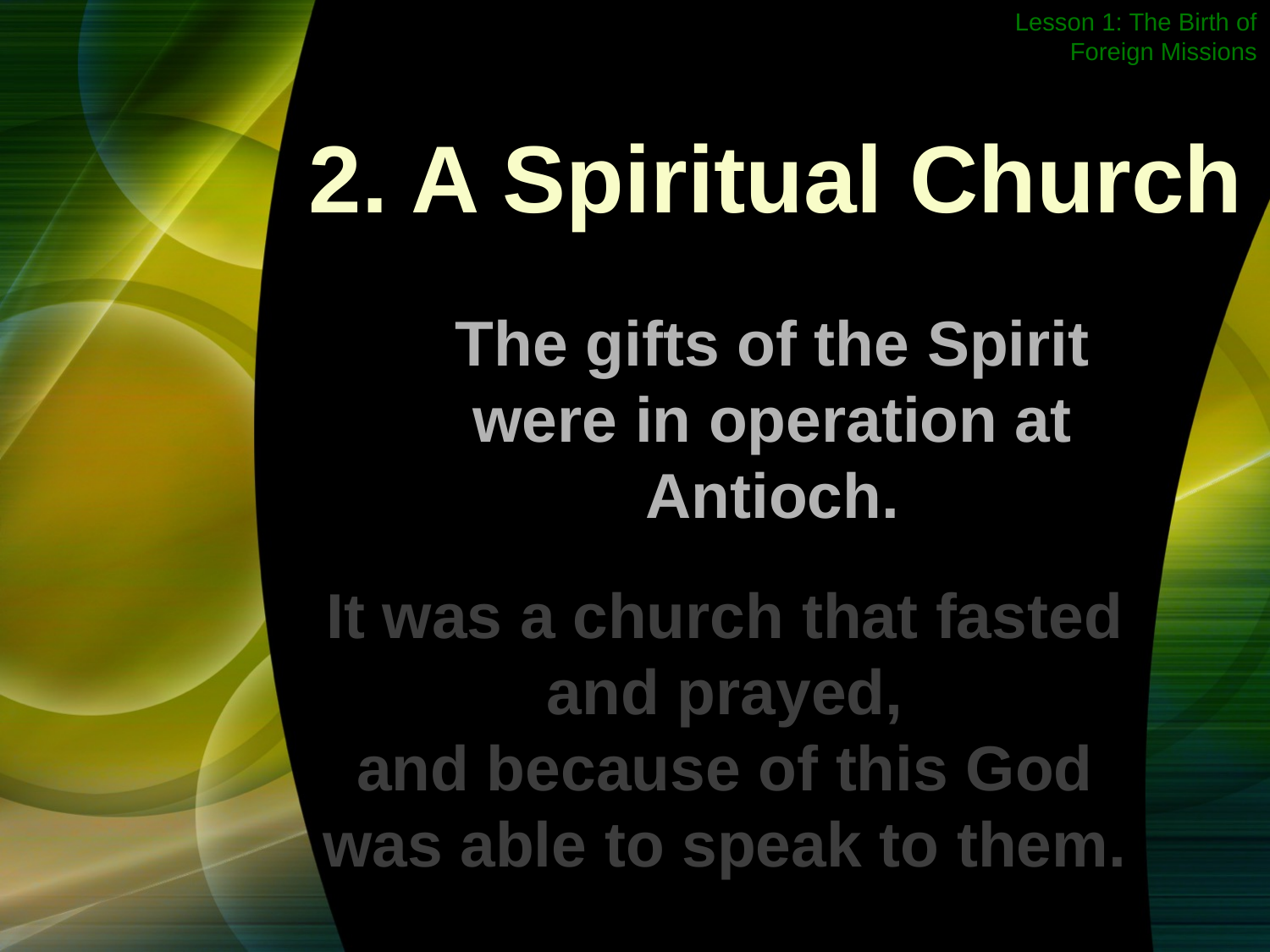

Lesson 1: The Birth of Foreign Missions
2. A Spiritual Church
The gifts of the Spirit were in operation at Antioch.
It was a church that fasted and prayed,
and because of this God was able to speak to them.